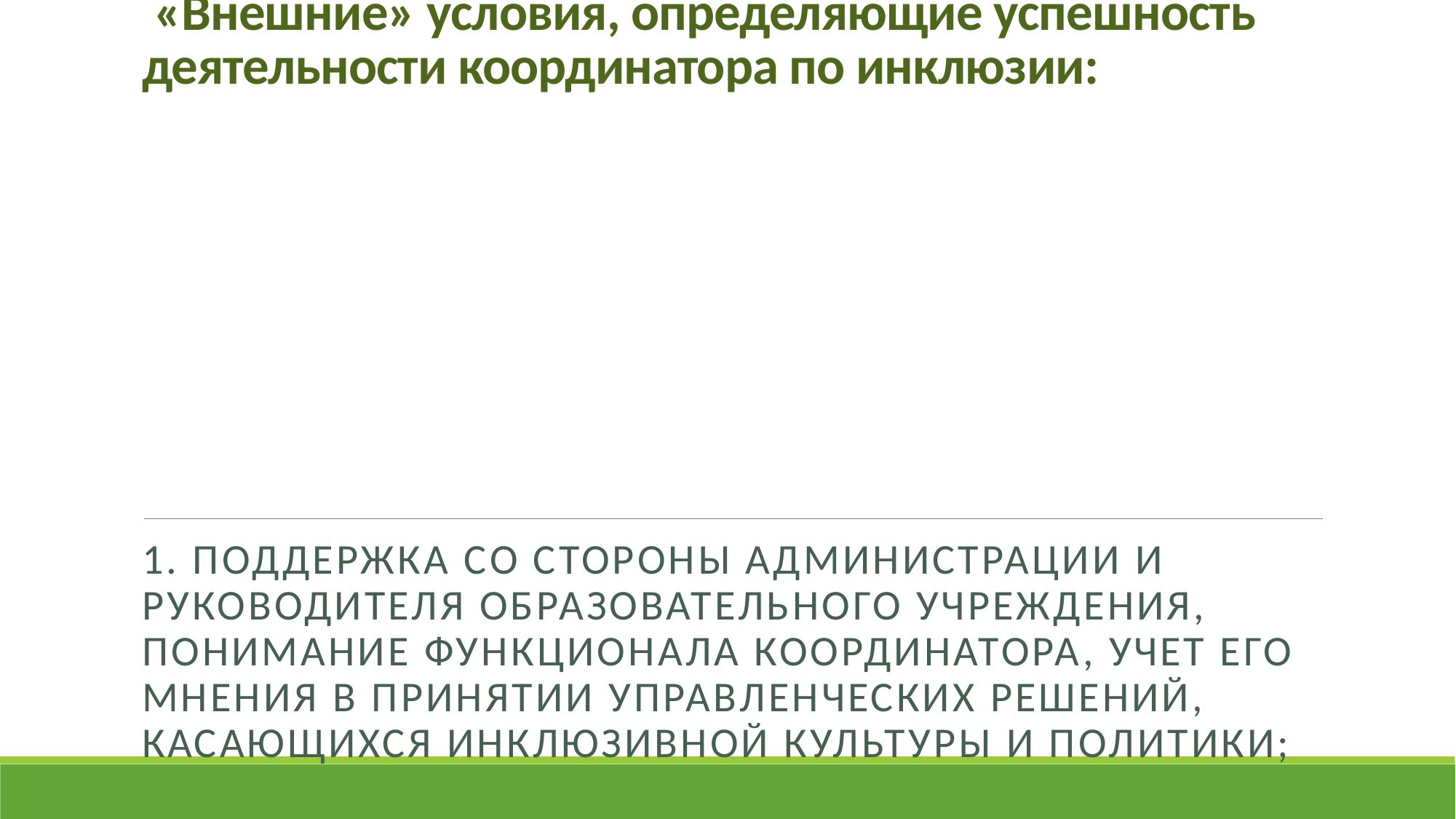

1. поддержка со стороны администрации и  руководителя образовательного учреждения, понимание функционала координатора, учет его мнения в принятии управленческих решений, касающихся инклюзивной культуры и политики;

2. авторитет в педагогическом коллективе, истинное участие в междисциплинарной команде, положение не «над», а «вместе».

 «Внешние» условия, определяющие успешность деятельности координатора по инклюзии: